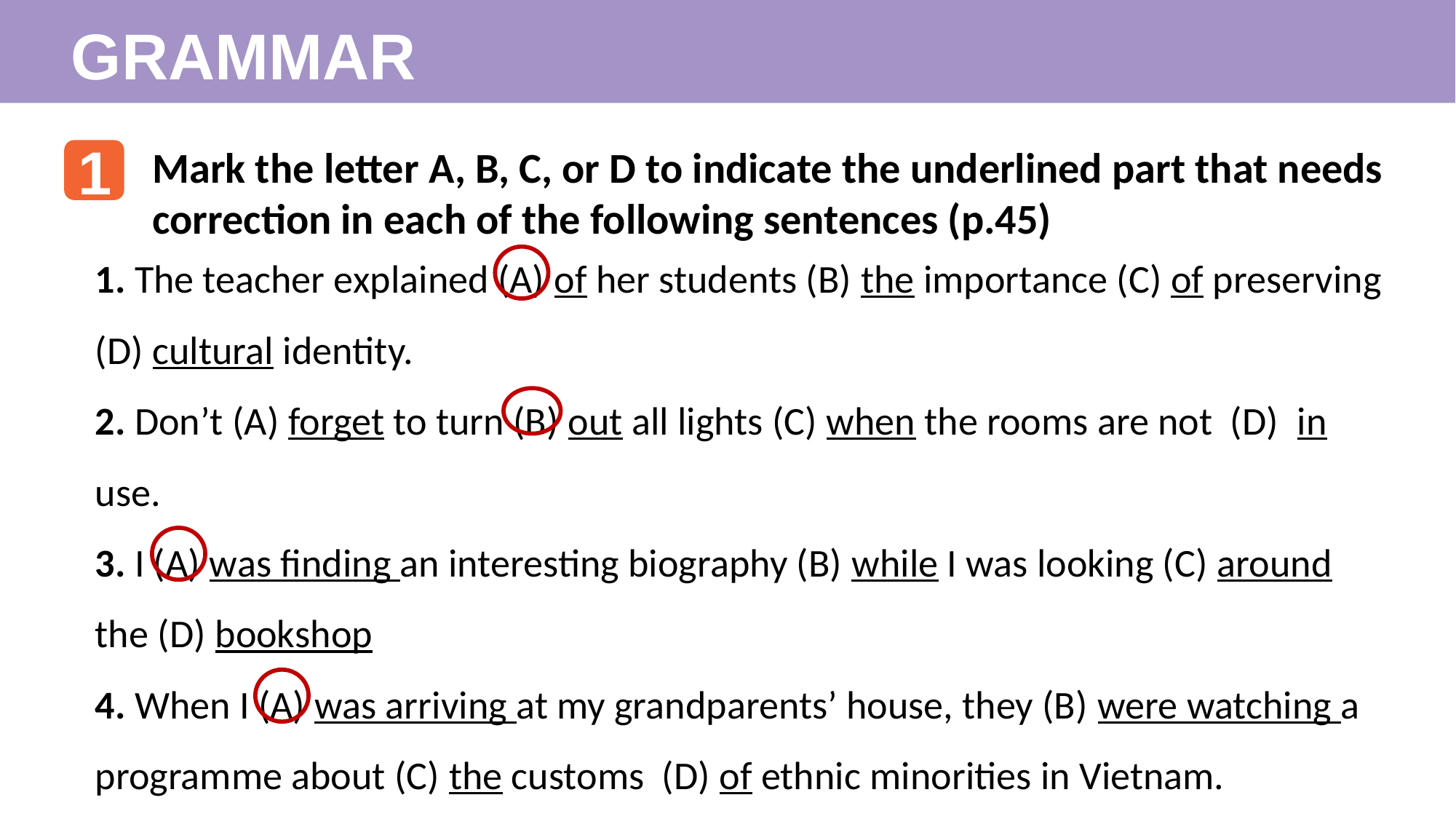

GRAMMAR
1
Mark the letter A, B, C, or D to indicate the underlined part that needs correction in each of the following sentences (p.45)

1. The teacher explained (A) of her students (B) the importance (C) of preserving (D) cultural identity.
2. Don’t (A) forget to turn (B) out all lights (C) when the rooms are not  (D)  in use.
3. I (A) was finding an interesting biography (B) while I was looking (C) around the (D) bookshop
4. When I (A) was arriving at my grandparents’ house, they (B) were watching a programme about (C) the customs  (D) of ethnic minorities in Vietnam.